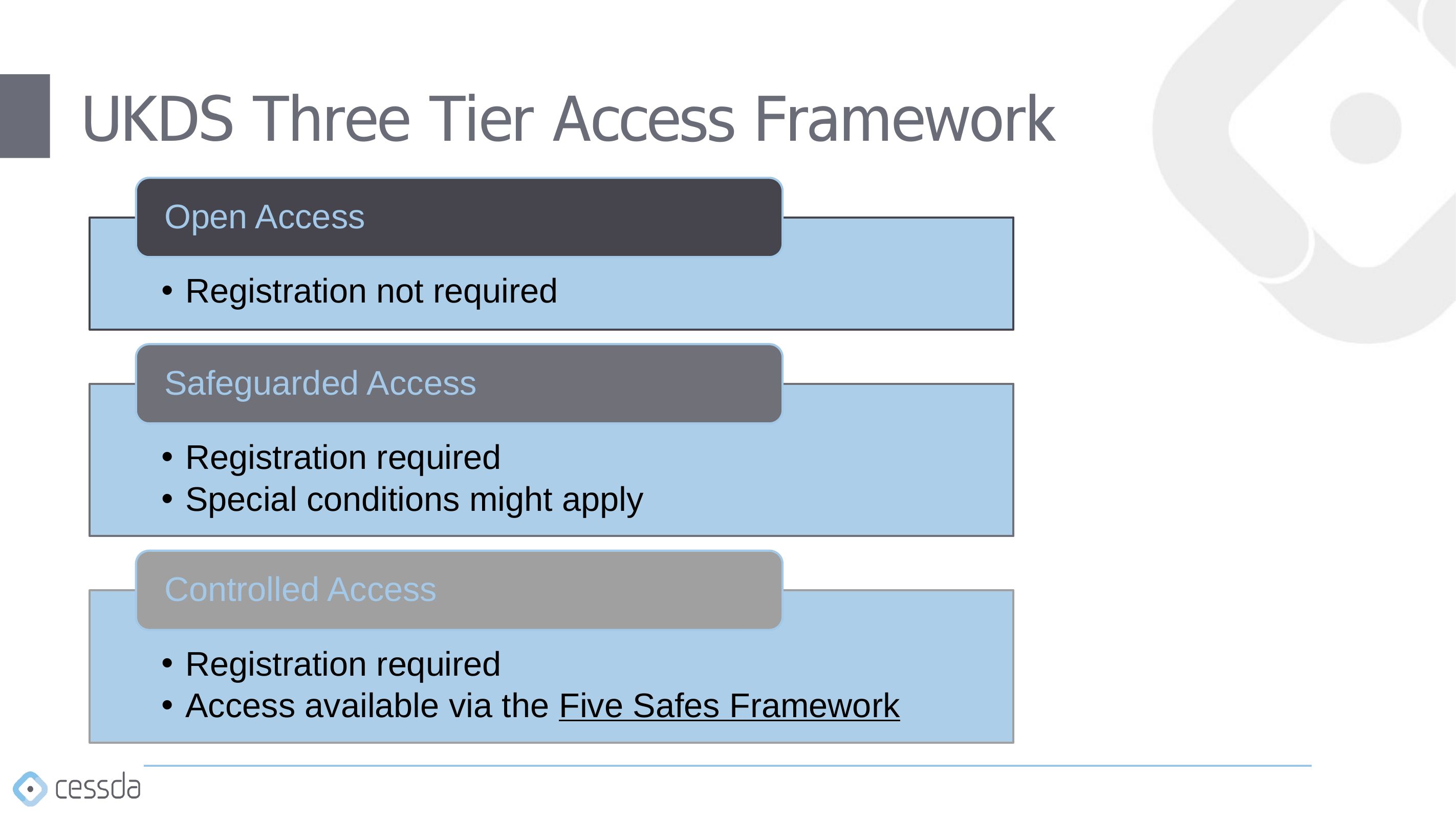

# UKDS Three Tier Access Framework

Open Access

Registration not required

Safeguarded Access

Registration required
Special conditions might apply

Controlled Access

Registration required
Access available via the Five Safes Framework